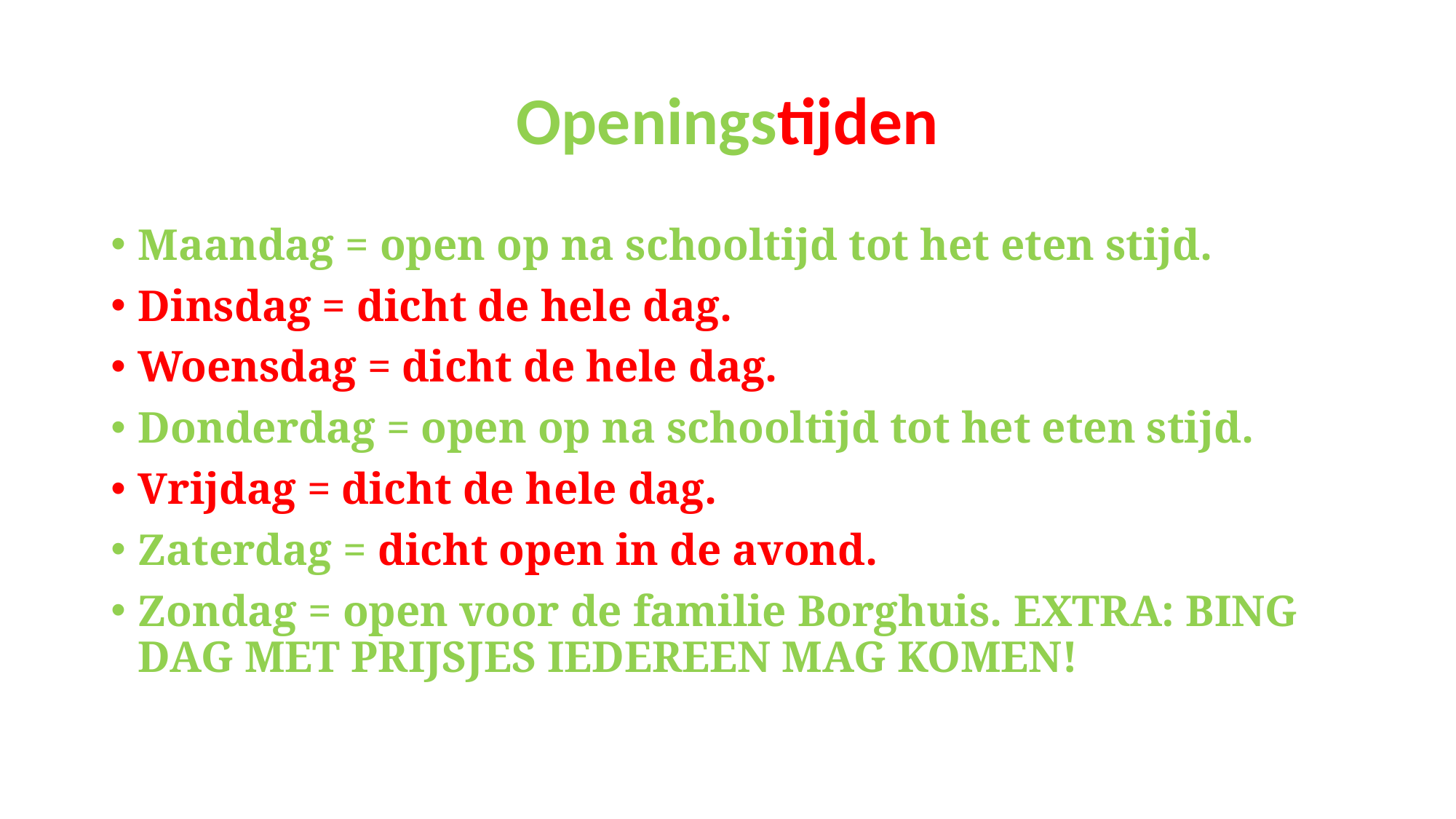

# Openingstijden
Maandag = open op na schooltijd tot het eten stijd.
Dinsdag = dicht de hele dag.
Woensdag = dicht de hele dag.
Donderdag = open op na schooltijd tot het eten stijd.
Vrijdag = dicht de hele dag.
Zaterdag = dicht open in de avond.
Zondag = open voor de familie Borghuis. EXTRA: BING DAG MET PRIJSJES IEDEREEN MAG KOMEN!